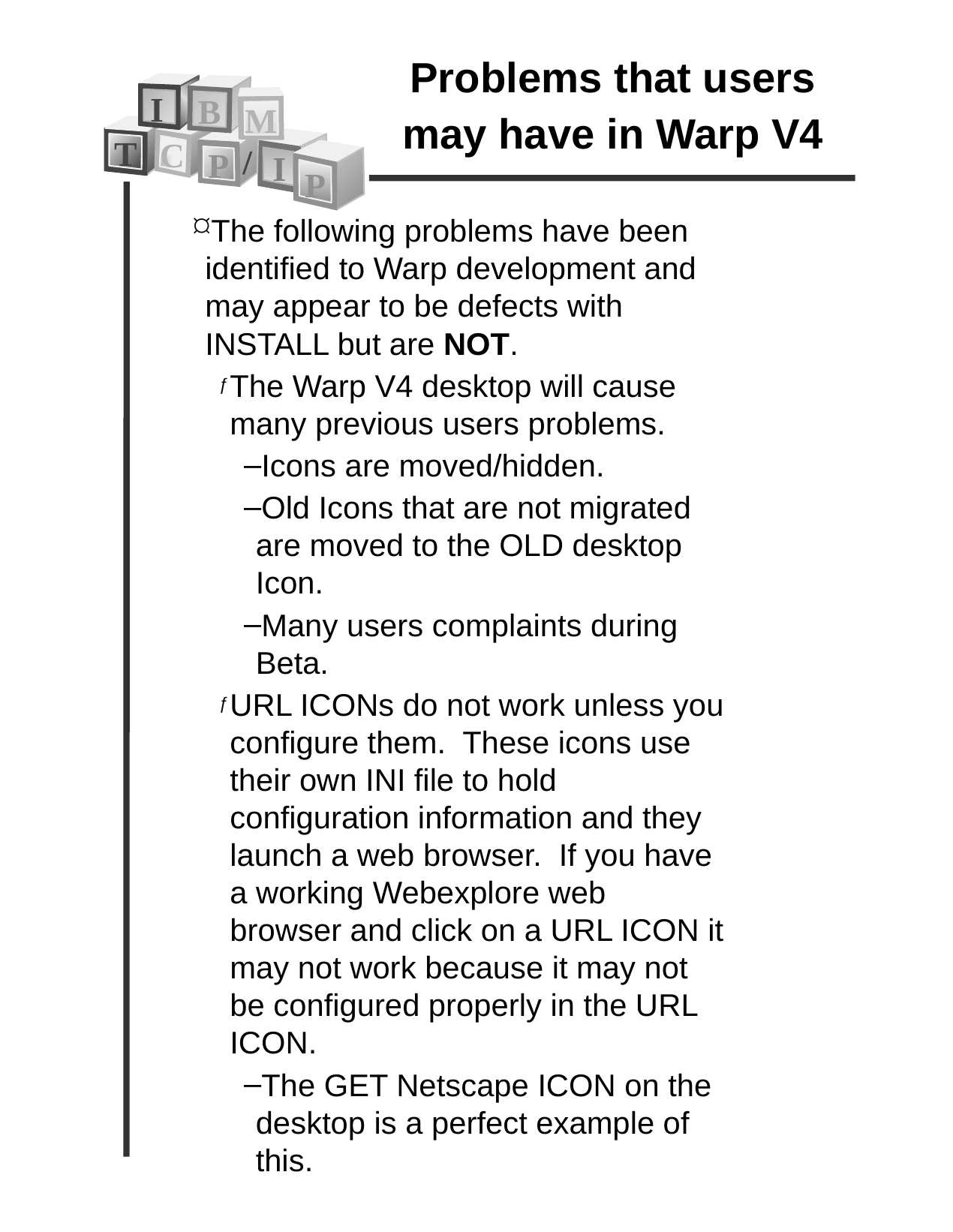

Problems that users may have in Warp V4

I

B

M

T
C

/

P

I

P

The following problems have been identified to Warp development and may appear to be defects with INSTALL but are NOT.
The Warp V4 desktop will cause many previous users problems.
Icons are moved/hidden.
Old Icons that are not migrated are moved to the OLD desktop Icon.
Many users complaints during Beta.
URL ICONs do not work unless you configure them.  These icons use their own INI file to hold configuration information and they launch a web browser.  If you have a working Webexplore web browser and click on a URL ICON it may not work because it may not be configured properly in the URL ICON.
The GET Netscape ICON on the desktop is a perfect example of this.